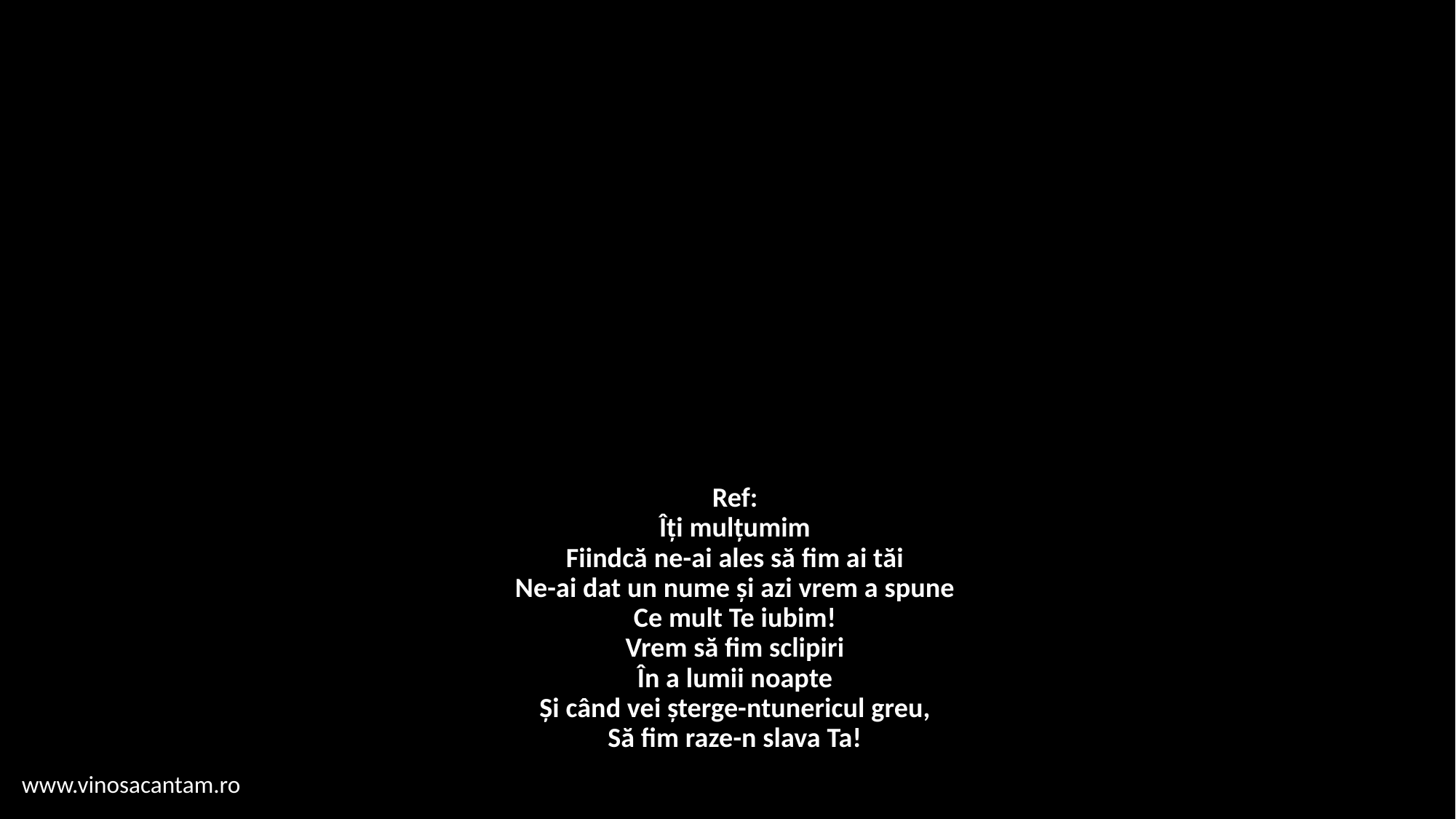

# Ref: Îți mulțumim Fiindcă ne-ai ales să fim ai tăi Ne-ai dat un nume și azi vrem a spune Ce mult Te iubim! Vrem să fim sclipiri În a lumii noapte Și când vei șterge-ntunericul greu, Să fim raze-n slava Ta!
www.vinosacantam.ro